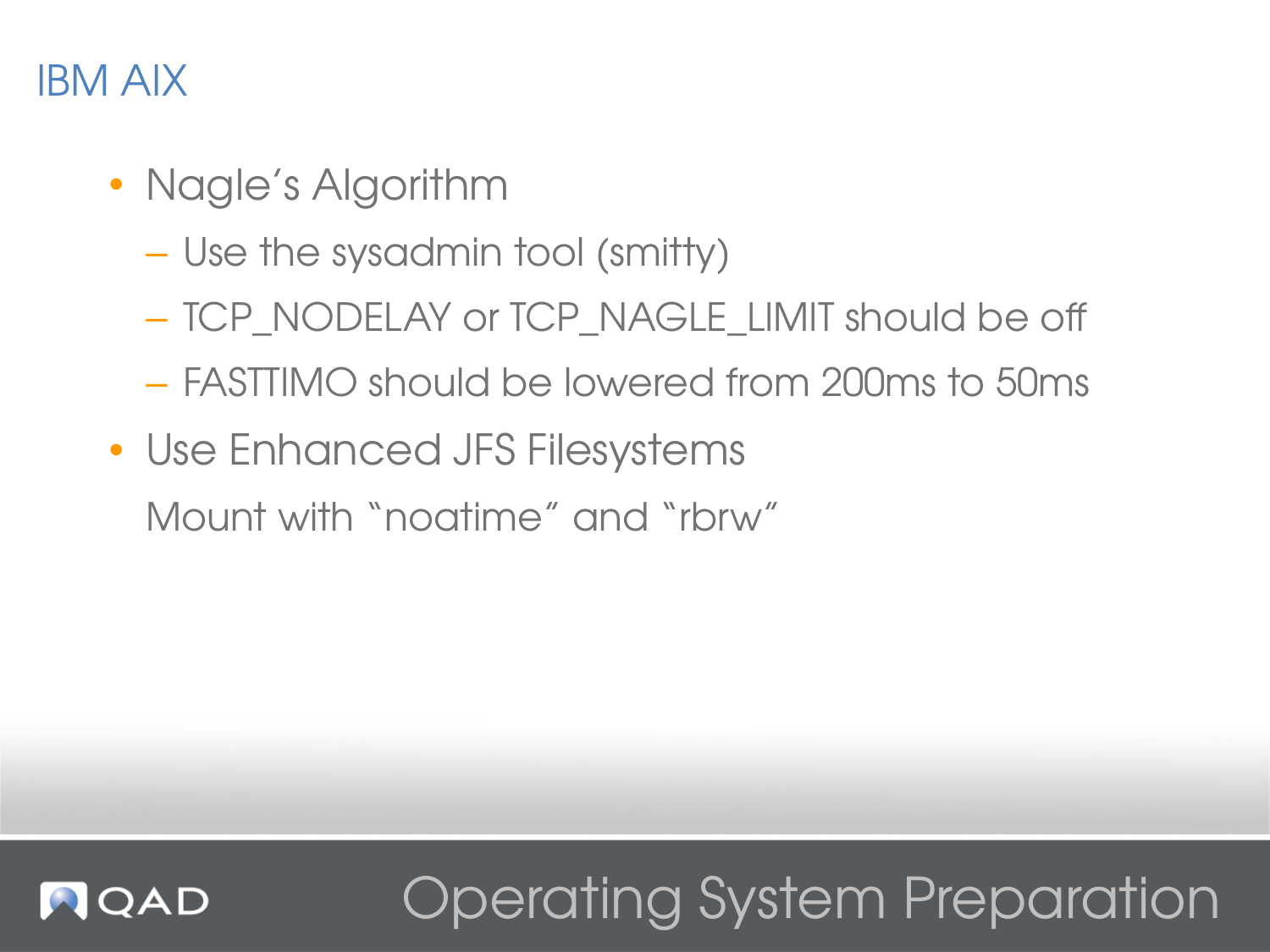

IBM AIX
Nagle’s Algorithm
Use the sysadmin tool (smitty)
TCP_NODELAY or TCP_NAGLE_LIMIT should be off
FASTTIMO should be lowered from 200ms to 50ms
Use Enhanced JFS Filesystems
Mount with “noatime” and “rbrw”

# Operating System Preparation